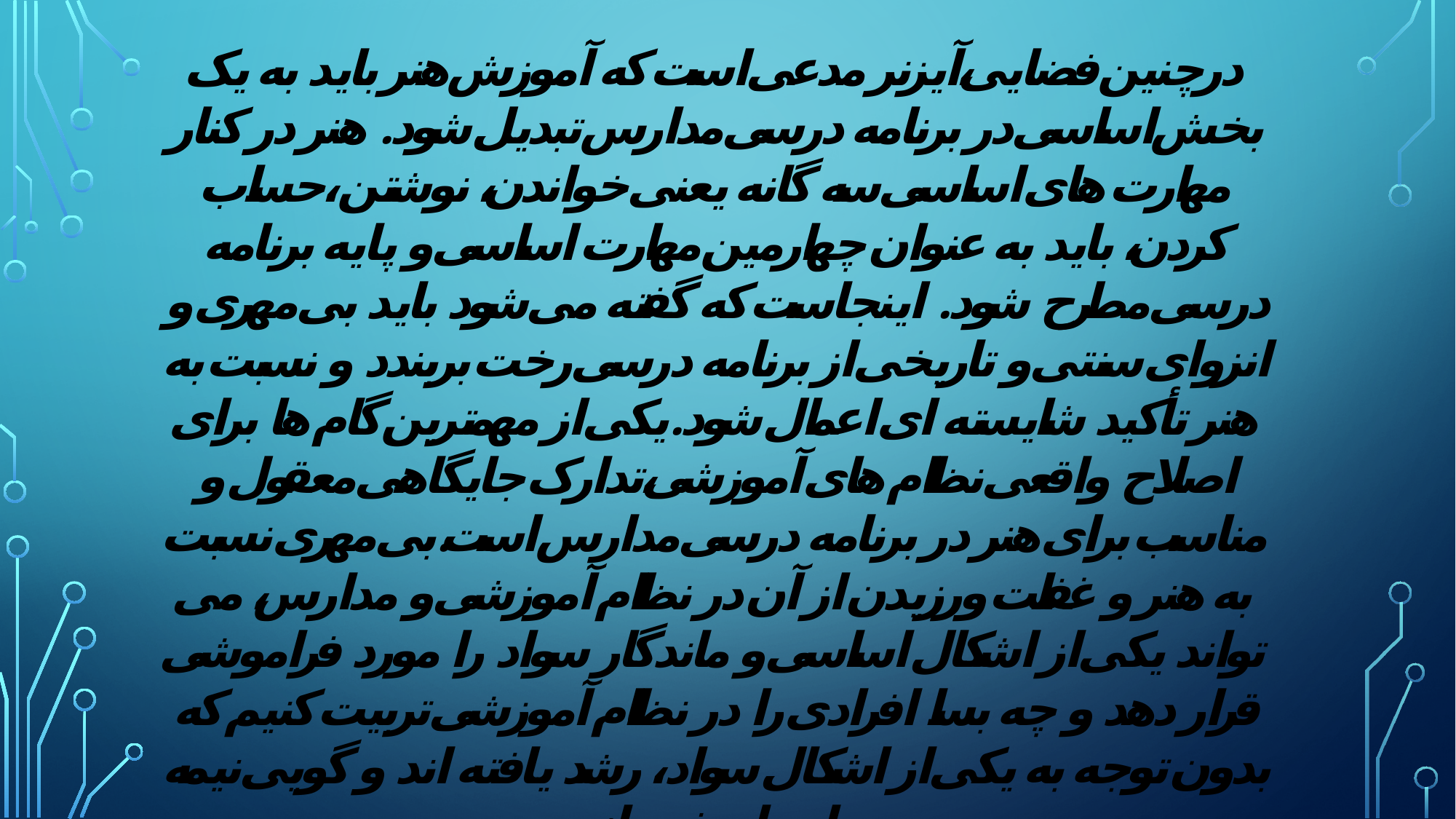

درچنین فضایی،آیزنر مدعی است که آموزش هنر باید به یک بخش اساسی در برنامه درسی مدارس تبدیل شود. هنر در کنار مهارت های اساسی سه گانه یعنی خواندن، نوشتن ،حساب کردن، باید به عنوان چهارمین مهارت اساسی و پایه برنامه درسی مطرح شود. اینجاست که گفته می شود باید بی مهری و انزوای سنتی و تاریخی از برنامه درسی رخت بربندد و نسبت به هنر تأکید شایسته ای اعمال شود.یکی از مهمترین گام ها برای اصلاح واقعی نظام های آموزشی،تدارک جایگاهی معقول و مناسب برای هنر در برنامه درسی مدارس است.بی مهری نسبت به هنر و غفلت ورزیدن از آن در نظام آموزشی و مدارس، می تواند یکی از اشکال اساسی و ماندگار سواد را مورد فراموشی قرار دهد و چه بسا افرادی را در نظام آموزشی تربیت کنیم که بدون توجه به یکی از اشکال سواد، رشد یافته اند و گویی نیمه باسواد شده اند.